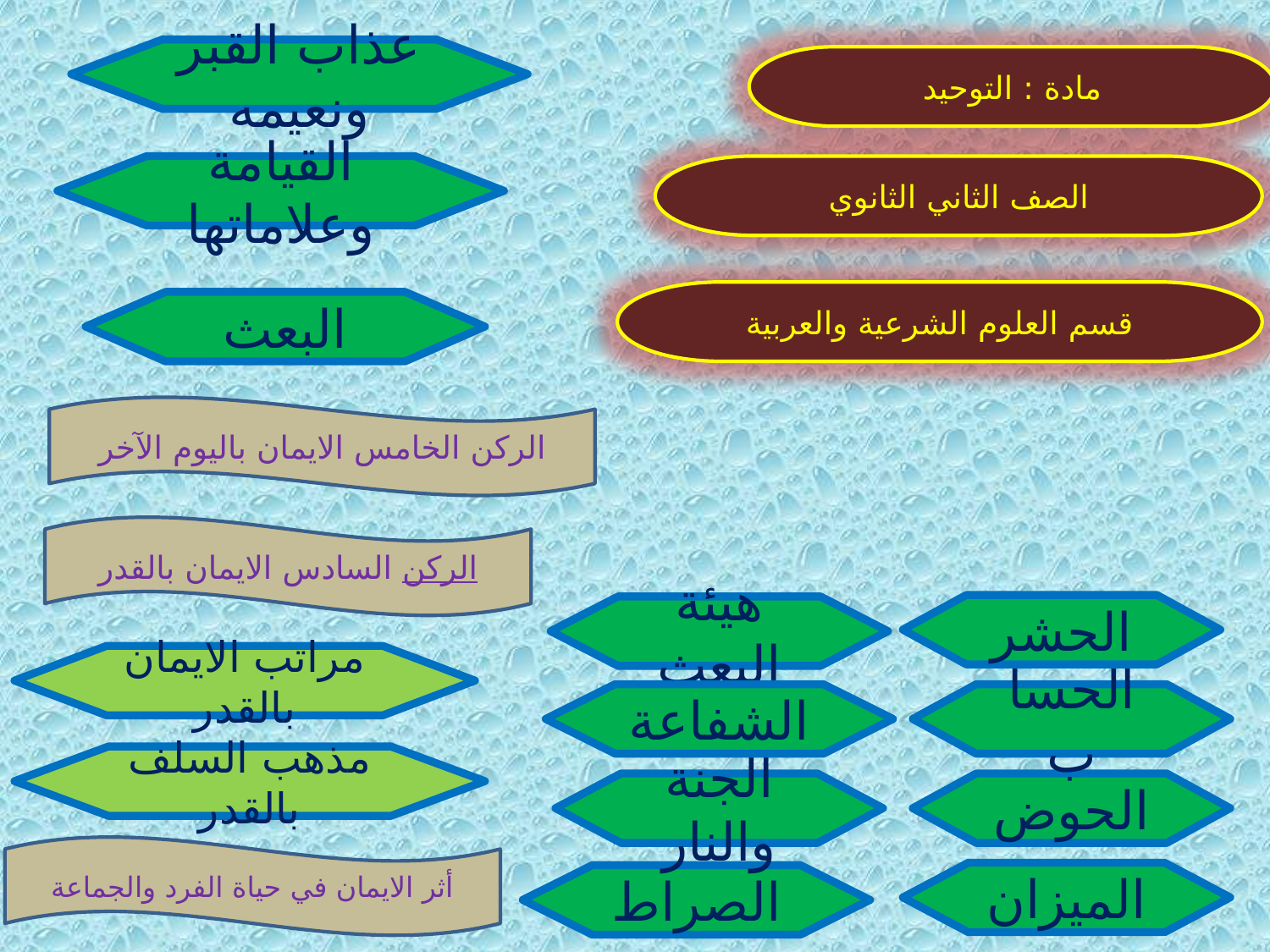

عذاب القبر ونعيمه
مادة : التوحيد
القيامة وعلاماتها
الصف الثاني الثانوي
قسم العلوم الشرعية والعربية
البعث
الركن الخامس الايمان باليوم الآخر
الركن السادس الايمان بالقدر
الحشر
هيئة البعث
مراتب الايمان بالقدر
الشفاعة
الحساب
مذهب السلف بالقدر
الجنة والنار
الحوض
أثر الايمان في حياة الفرد والجماعة
الميزان
الصراط